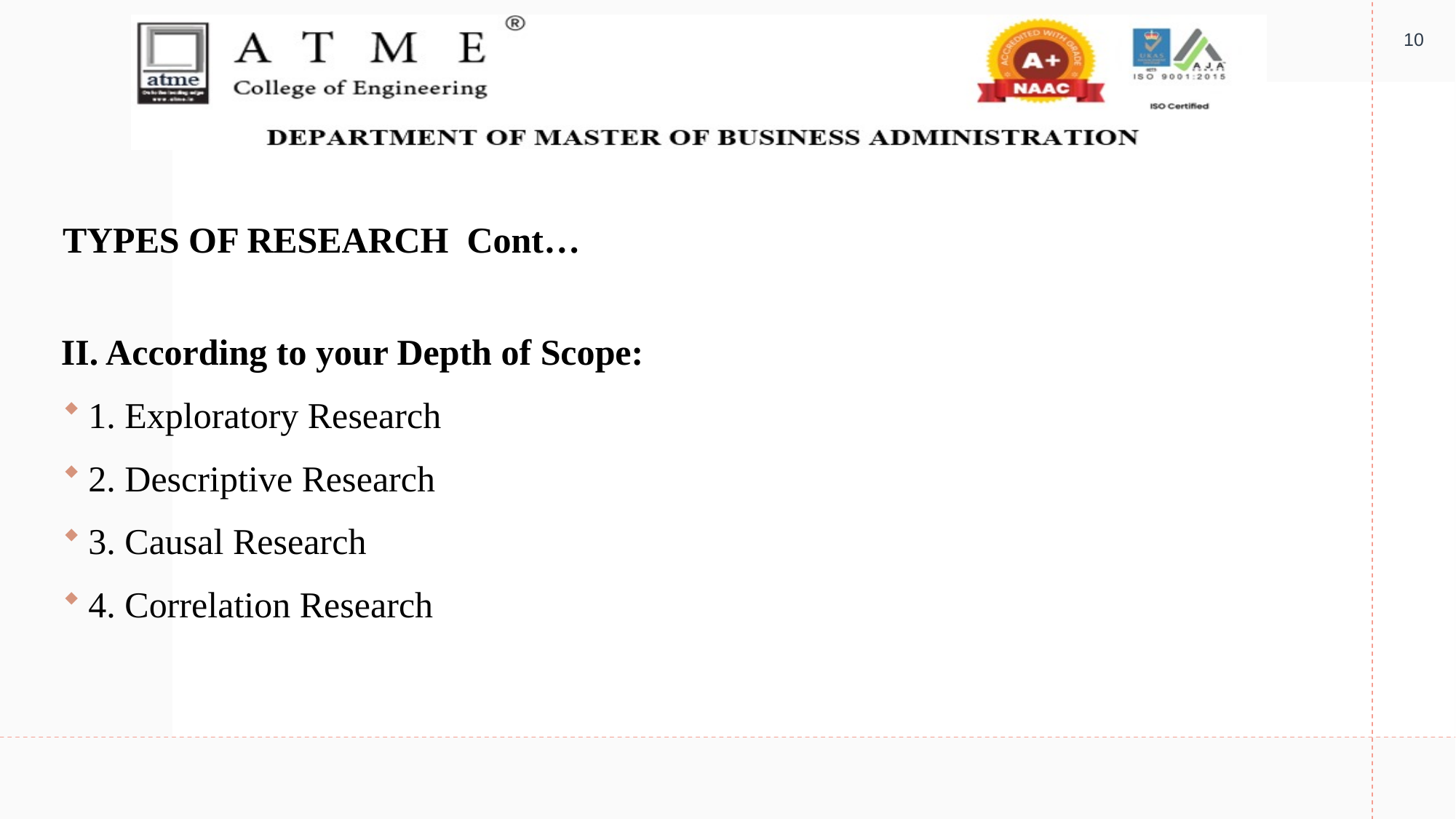

10
# TYPES OF RESEARCH  Cont…
II. According to your Depth of Scope:
1. Exploratory Research
2. Descriptive Research
3. Causal Research
4. Correlation Research